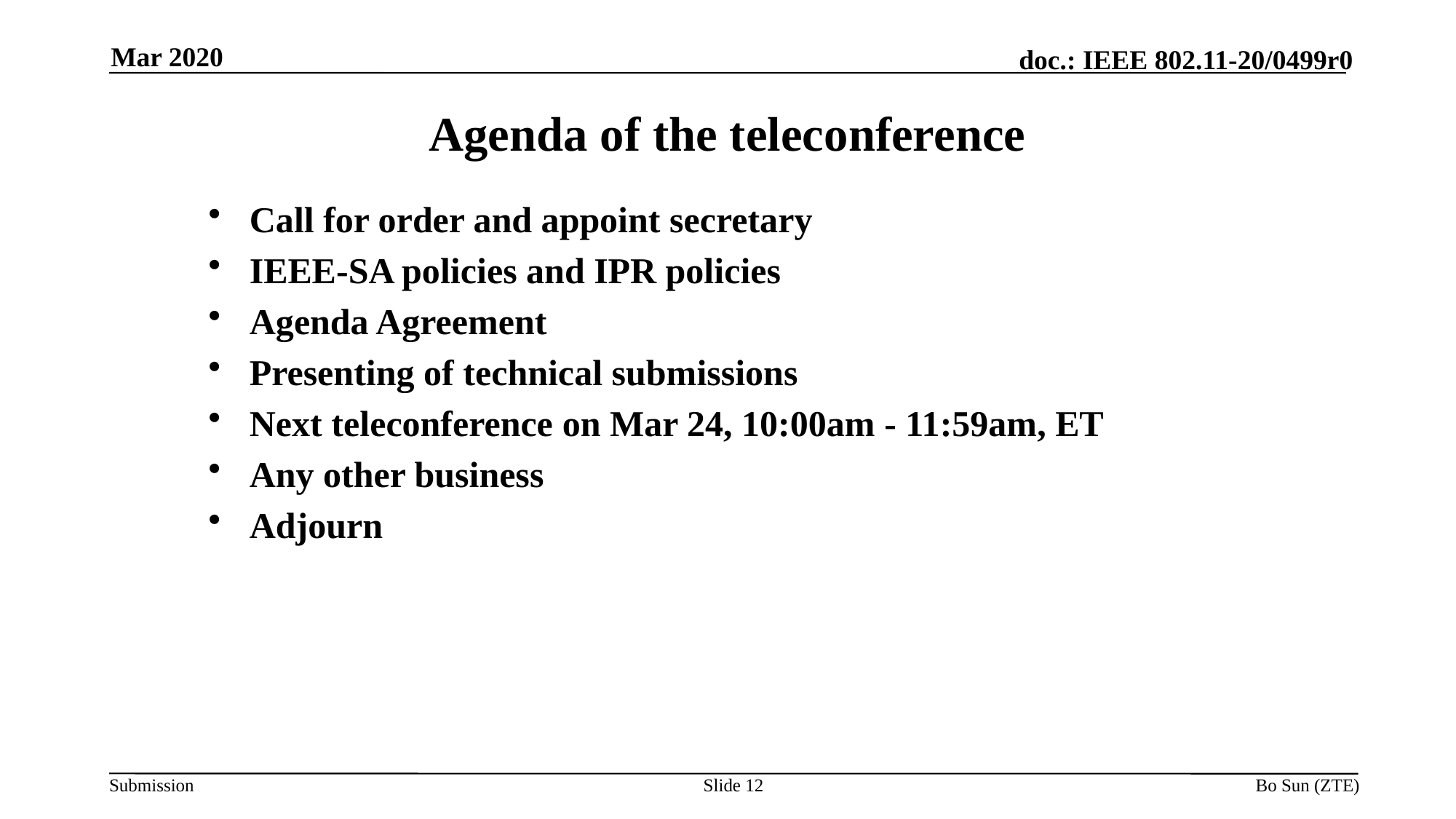

Mar 2020
Agenda of the teleconference
Call for order and appoint secretary
IEEE-SA policies and IPR policies
Agenda Agreement
Presenting of technical submissions
Next teleconference on Mar 24, 10:00am - 11:59am, ET
Any other business
Adjourn
Slide 12
Bo Sun (ZTE)